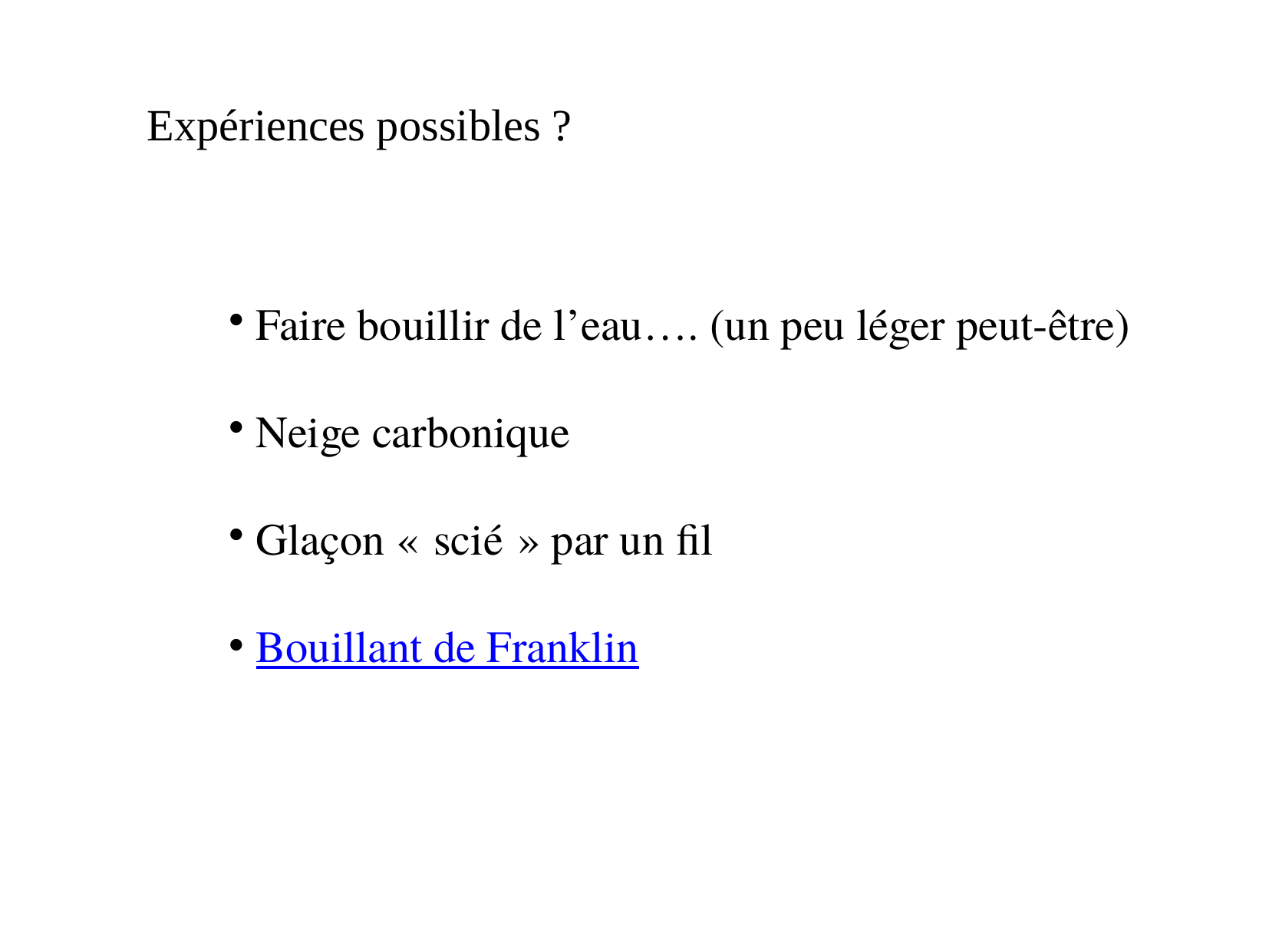

Expériences possibles ?
Faire bouillir de l’eau…. (un peu léger peut-être)

Neige carbonique

Glaçon « scié » par un fil

Bouillant de Franklin